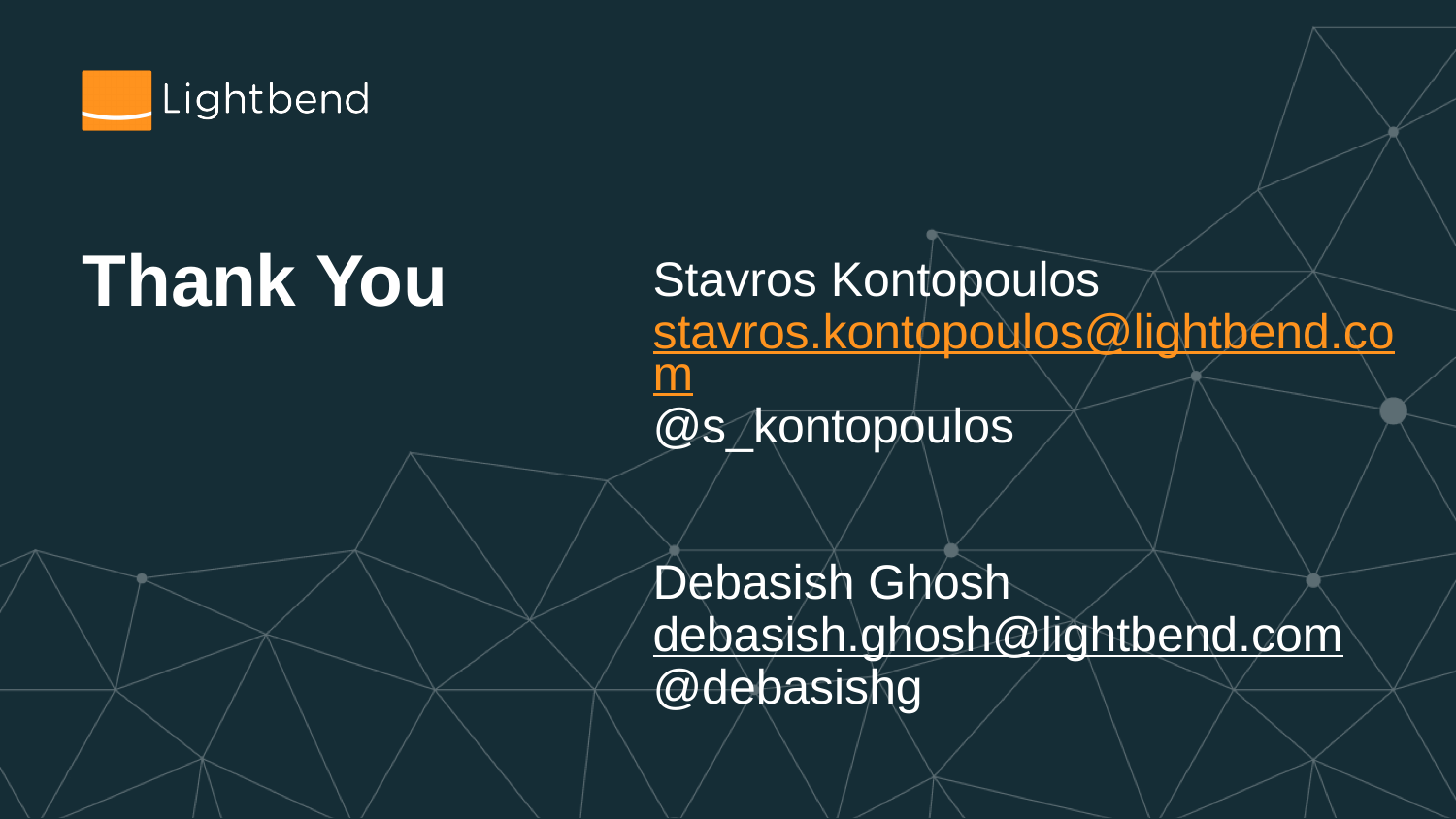

# Thank You
Stavros Kontopoulos
stavros.kontopoulos@lightbend.com
@s_kontopoulos
Debasish Ghosh
debasish.ghosh@lightbend.com
@debasishg